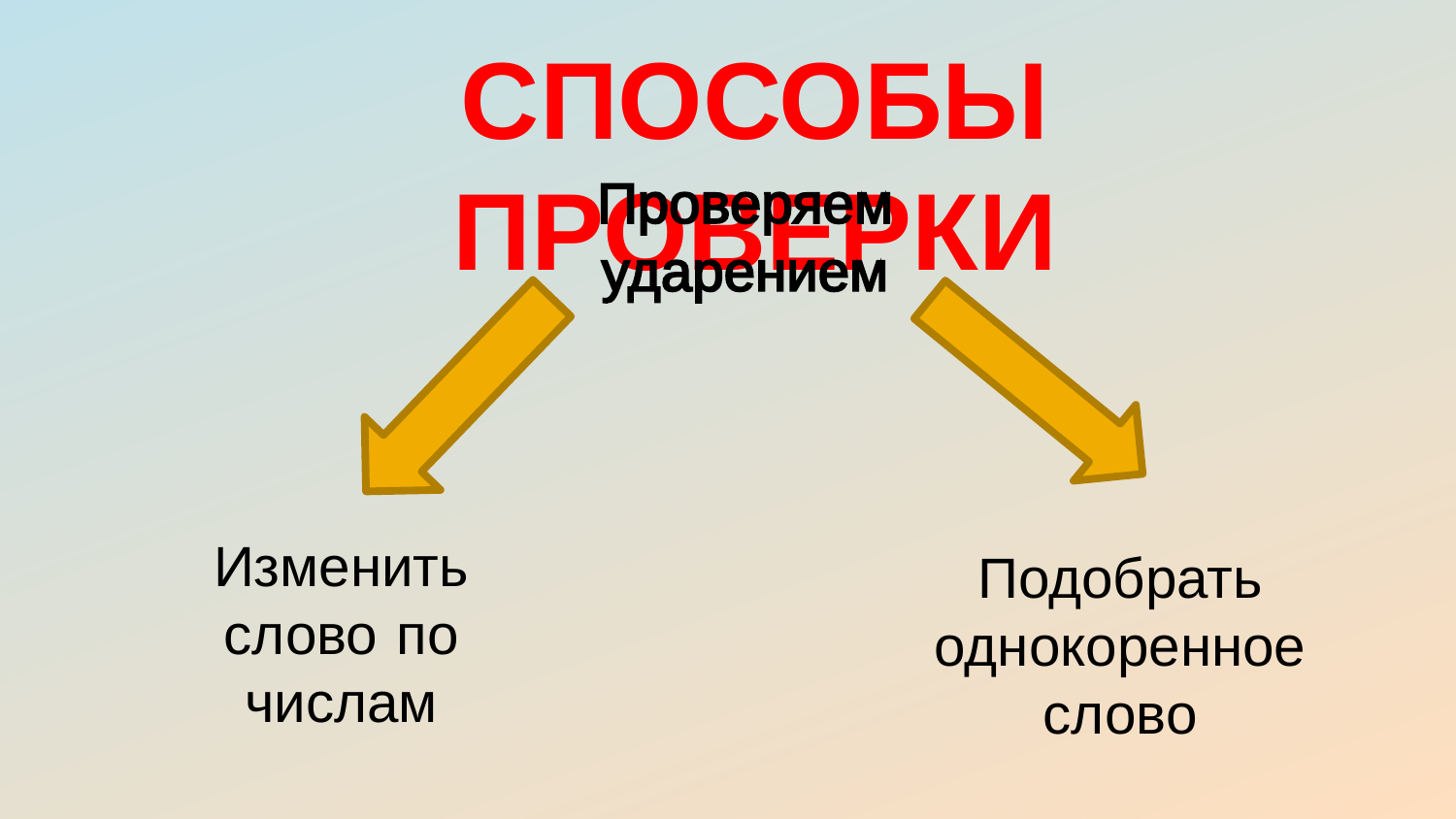

Способы проверки
Проверяем ударением

Изменить слово по числам
Подобрать однокоренное слово